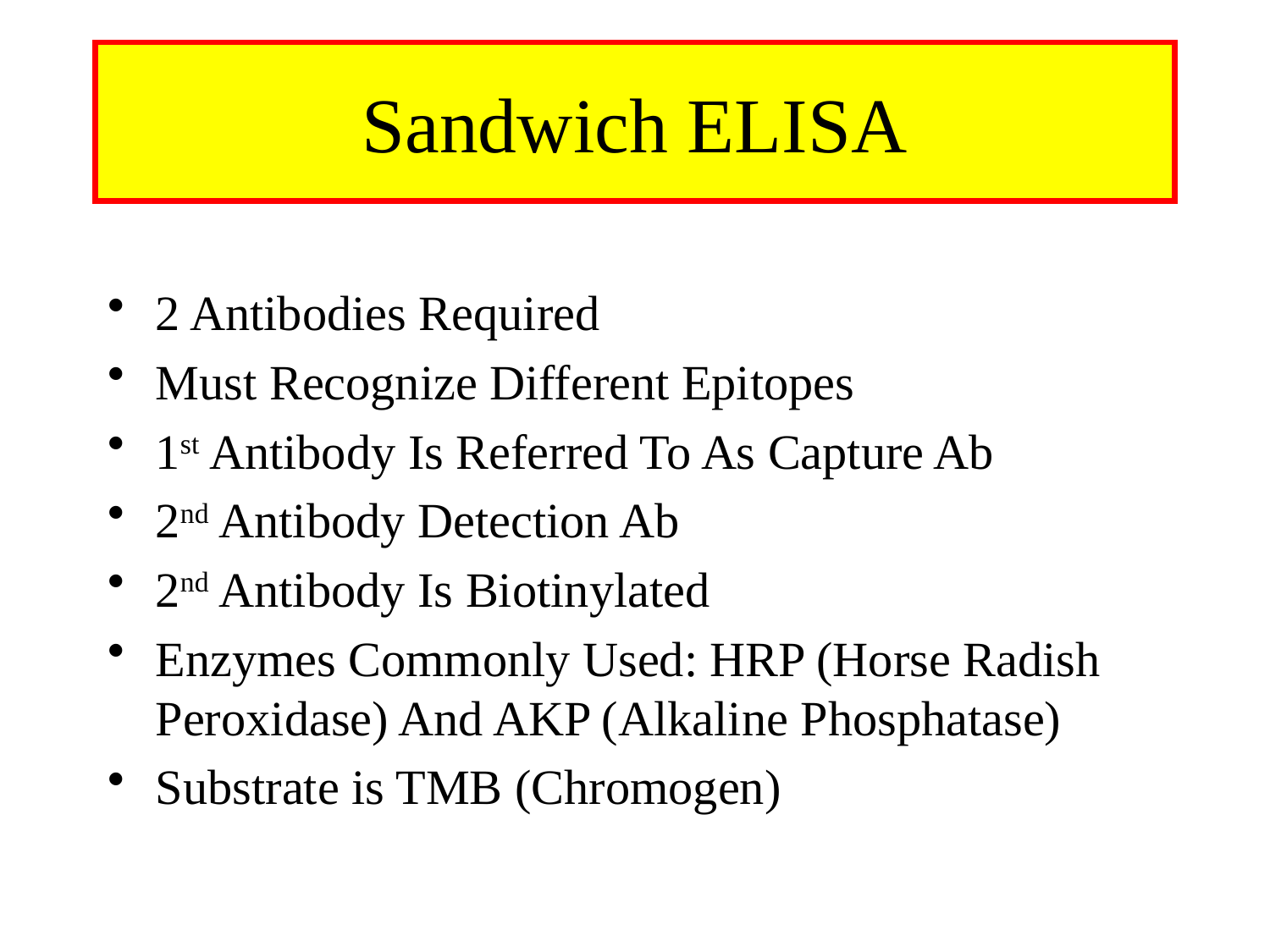

# Sandwich ELISA
2 Antibodies Required
Must Recognize Different Epitopes
1st Antibody Is Referred To As Capture Ab
2nd Antibody Detection Ab
2nd Antibody Is Biotinylated
Enzymes Commonly Used: HRP (Horse Radish Peroxidase) And AKP (Alkaline Phosphatase)
Substrate is TMB (Chromogen)